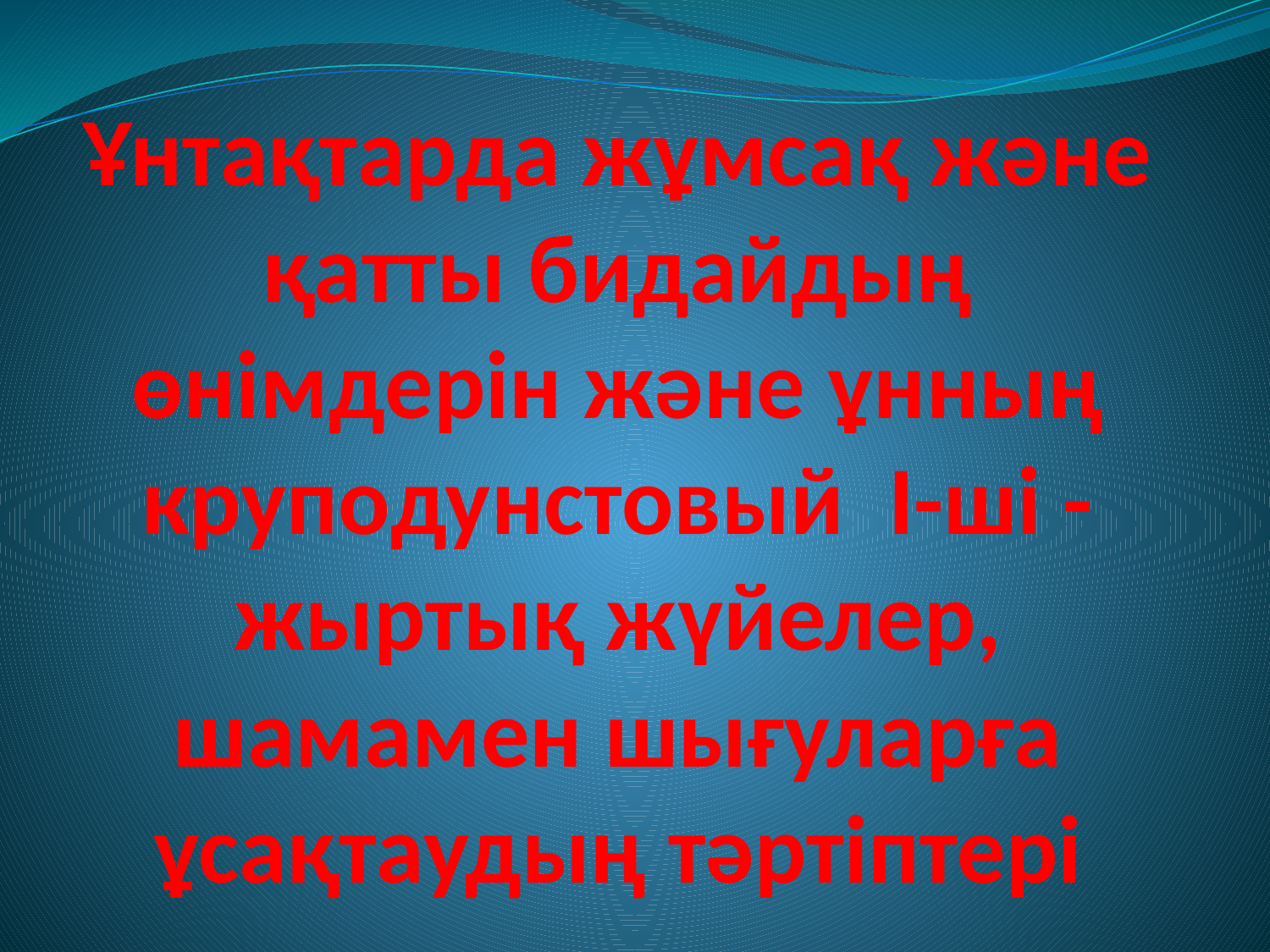

# Ұнтақтарда жұмсақ және қатты бидайдың өнiмдерін және ұнның круподунстовый  I-шi - жыртық жүйелер, шамамен шығуларға ұсақтаудың тәртiптерi